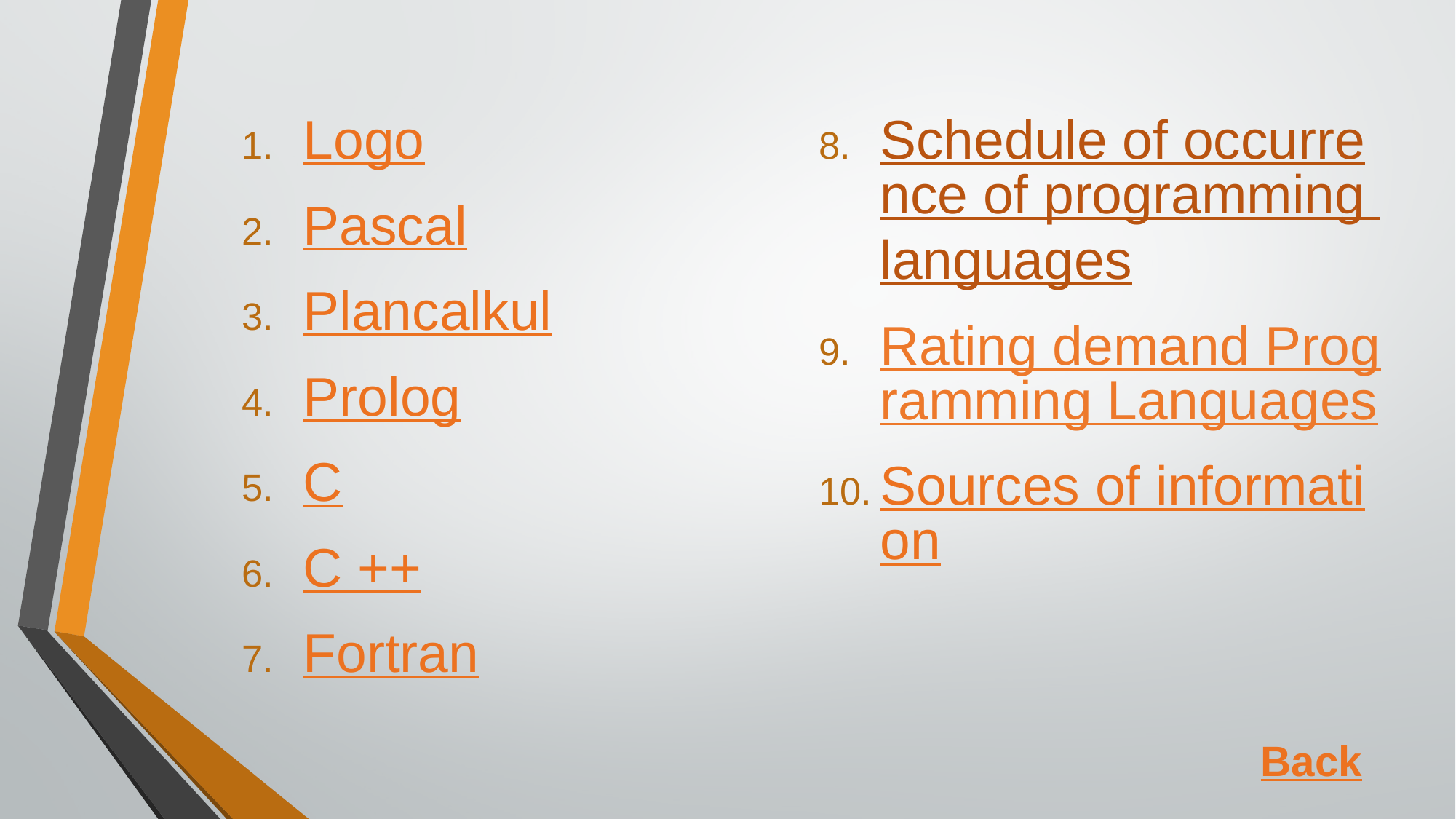

Logo
Pascal
Plancalkul
Prolog
C
C ++
Fortran

Schedule of occurrence of programming languages
Rating demand Programming Languages
Sources of information

Back